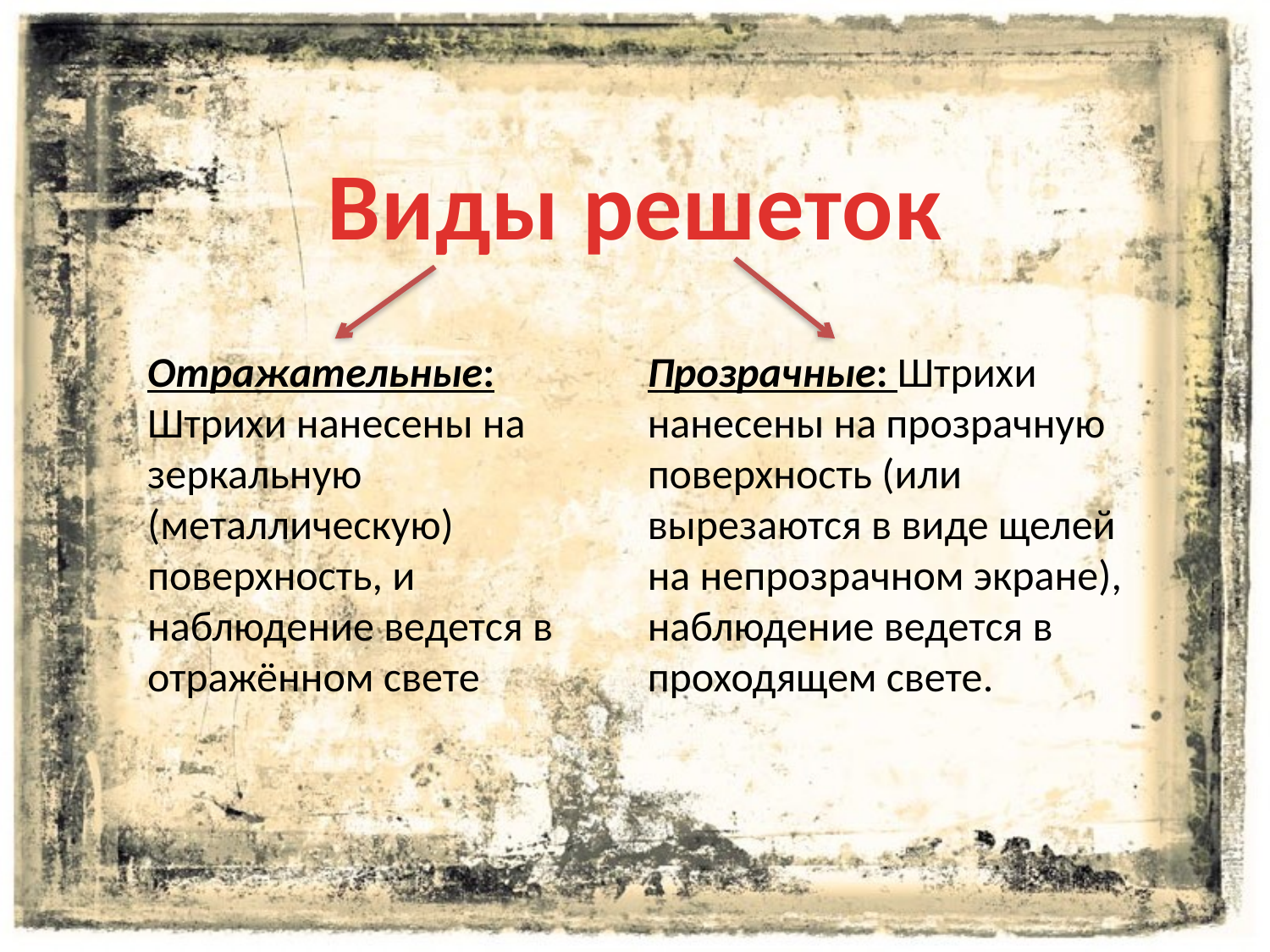

Виды решеток
Отражательные: Штрихи нанесены на зеркальную (металлическую) поверхность, и наблюдение ведется в отражённом свете
Прозрачные: Штрихи нанесены на прозрачную поверхность (или вырезаются в виде щелей на непрозрачном экране), наблюдение ведется в проходящем свете.